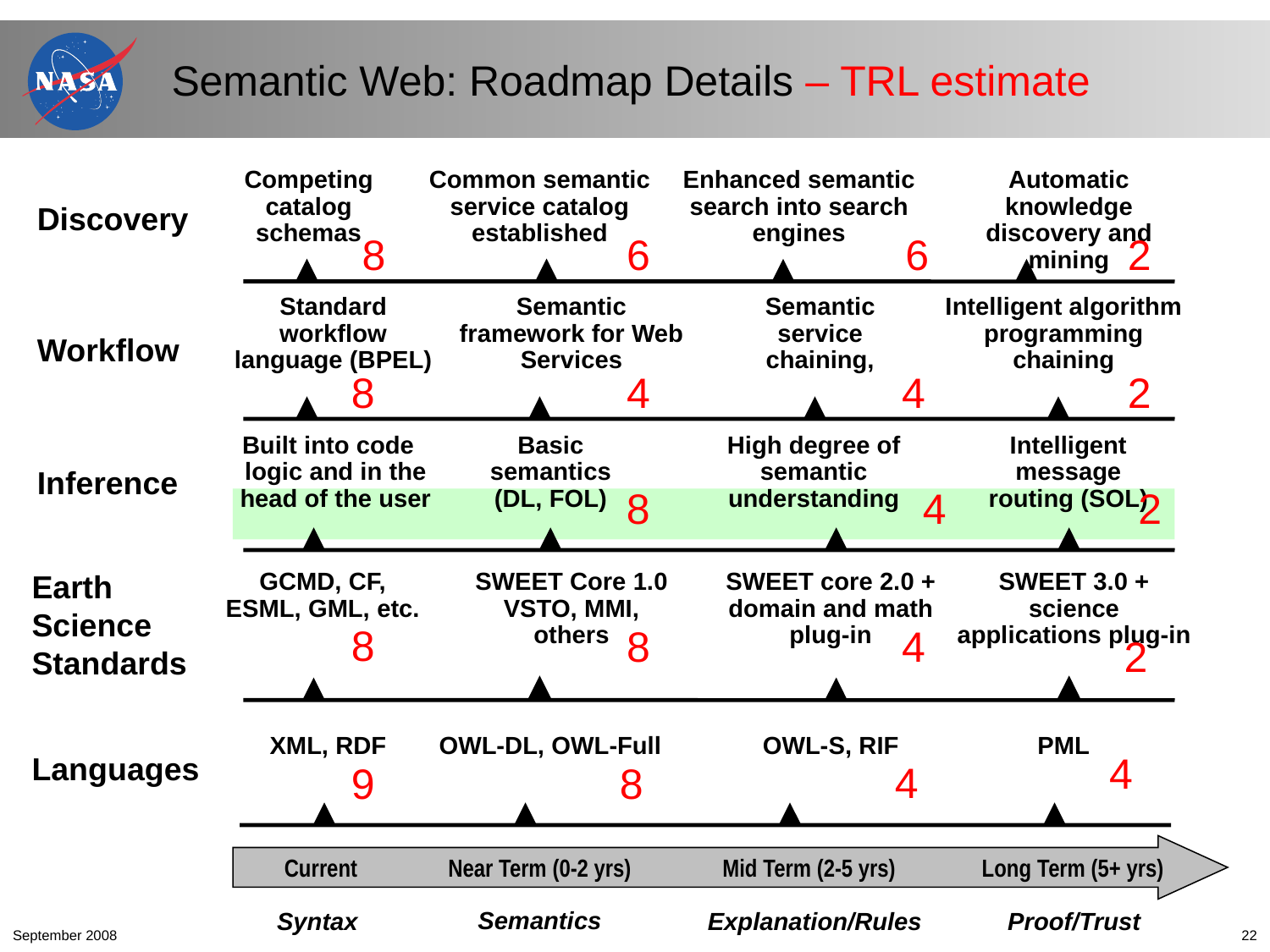

# Semantic Web: Roadmap Details – TRL estimate
Competing catalog schemas
Common semantic service catalog established
Enhanced semantic search into search engines
Automatic knowledge discovery and mining
Discovery
8
6
6
2

Standard workflow language (BPEL)
Semantic framework for Web Services
Semantic service chaining,
Intelligent algorithm programming chaining
Workflow
8
4
4
2

Built into code logic and in the head of the user
Basic semantics (DL, FOL)
High degree of semantic understanding
Intelligent message routing (SOL)
Inference
8
4
2

Earth Science Standards
GCMD, CF, ESML, GML, etc.

SWEET Core 1.0
VSTO, MMI, others
SWEET core 2.0 + domain and math plug-in
SWEET 3.0 + science applications plug-in
8
8
4
2

XML, RDF
OWL-DL, OWL-Full
OWL-S, RIF
PML
4
Languages
4
9
8

 Current
Near Term (0-2 yrs)
 Mid Term (2-5 yrs)
 Long Term (5+ yrs)
Syntax
Explanation/Rules
Proof/Trust
Semantics
September 2008
22